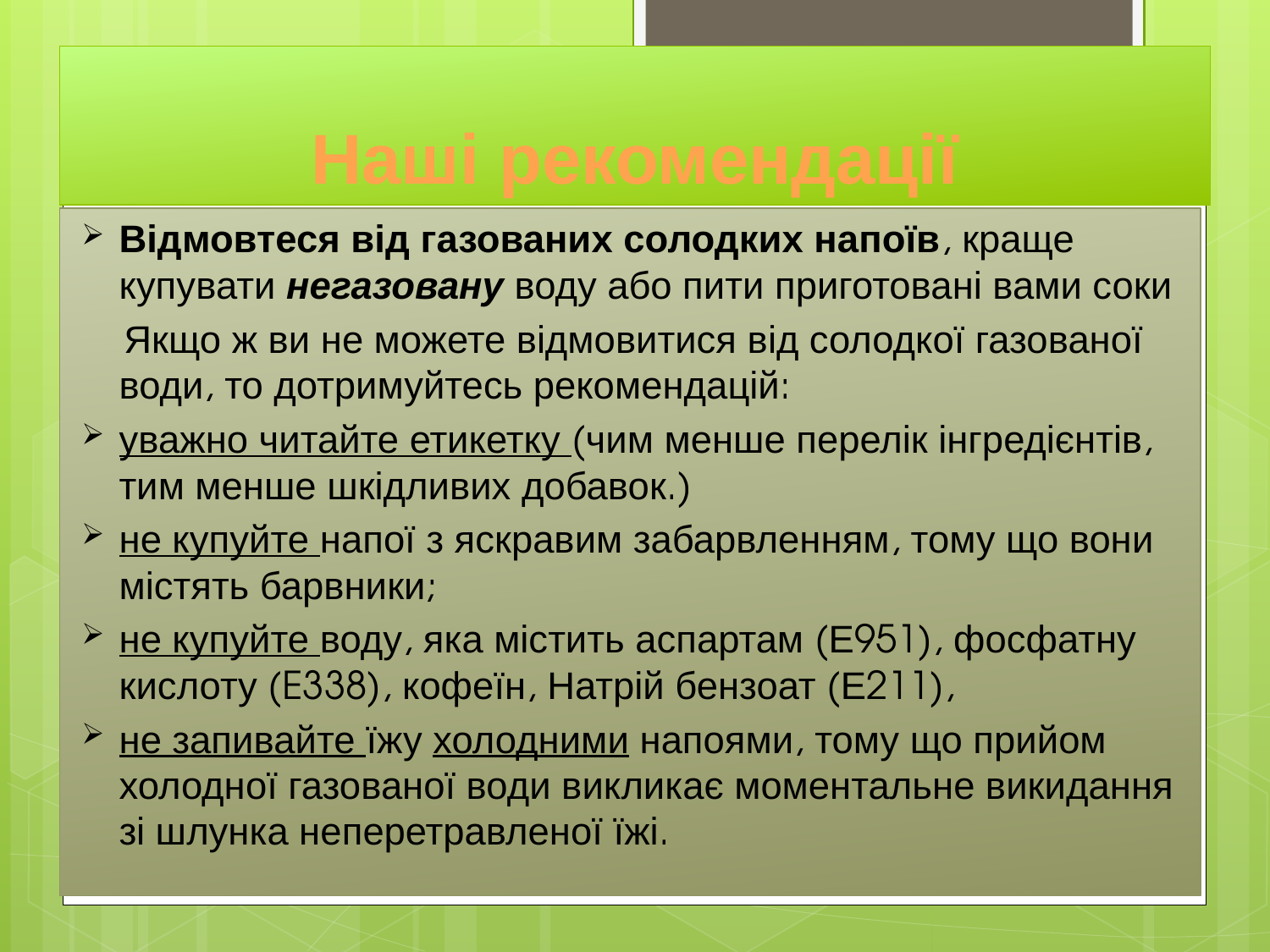

# Наші рекомендації
Відмовтеся від газованих солодких напоїв, краще купувати негазовану воду або пити приготовані вами соки
    Якщо ж ви не можете відмовитися від солодкої газованої води, то дотримуйтесь рекомендацій:
уважно читайте етикетку (чим менше перелік інгредієнтів, тим менше шкідливих добавок.)
не купуйте напої з яскравим забарвленням, тому що вони містять барвники;
не купуйте воду, яка містить аспартам (Е951), фосфатну кислоту (E338), кофеїн, Натрій бензоат (Е211),
не запивайте їжу холодними напоями, тому що прийом холодної газованої води викликає моментальне викидання зі шлунка неперетравленої їжі.